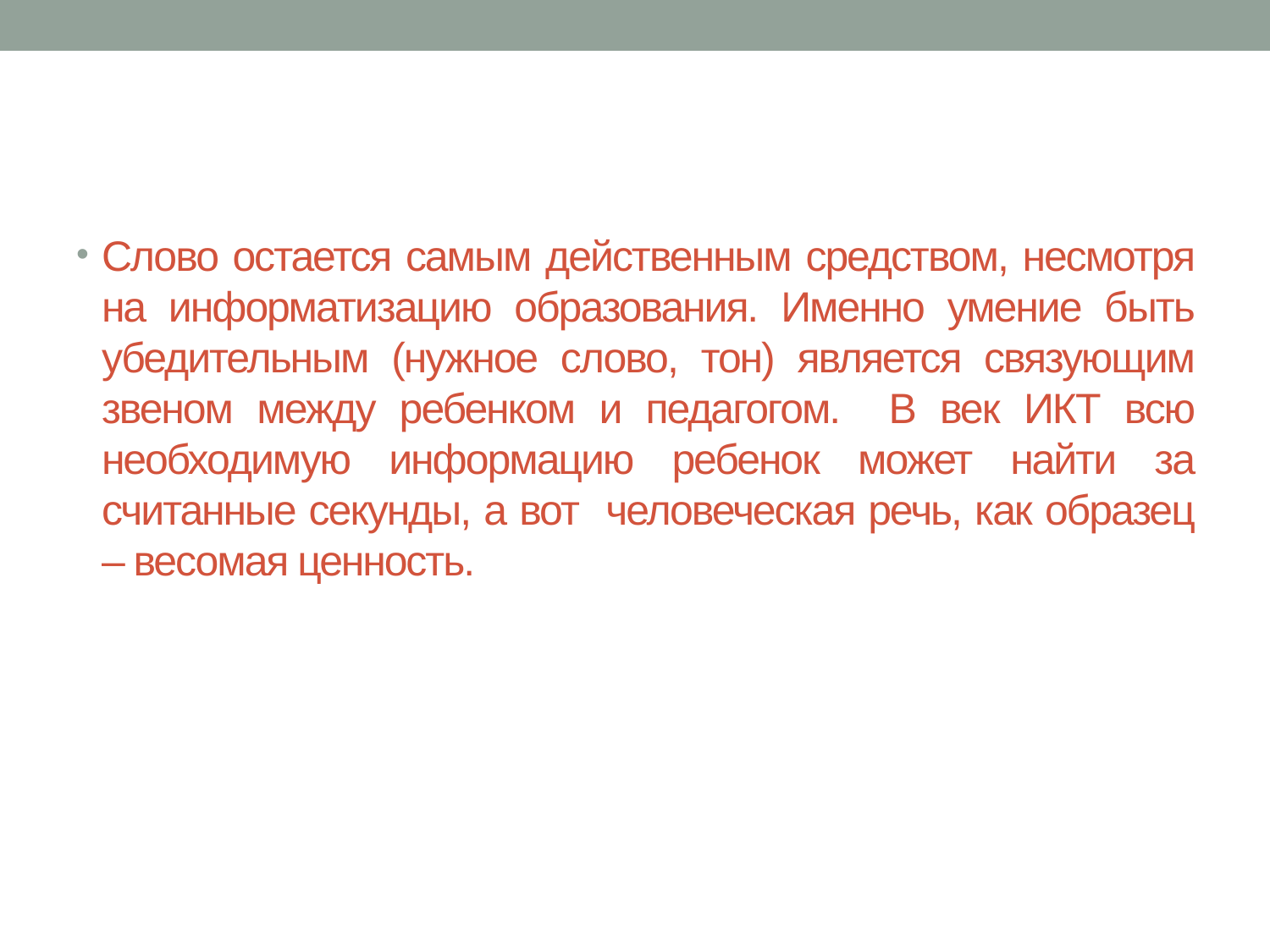

#
Слово остается самым действенным средством, несмотря на информатизацию образования. Именно умение быть убедительным (нужное слово, тон) является связующим звеном между ребенком и педагогом.  В век ИКТ всю необходимую информацию ребенок может найти за считанные секунды, а вот  человеческая речь, как образец – весомая ценность.